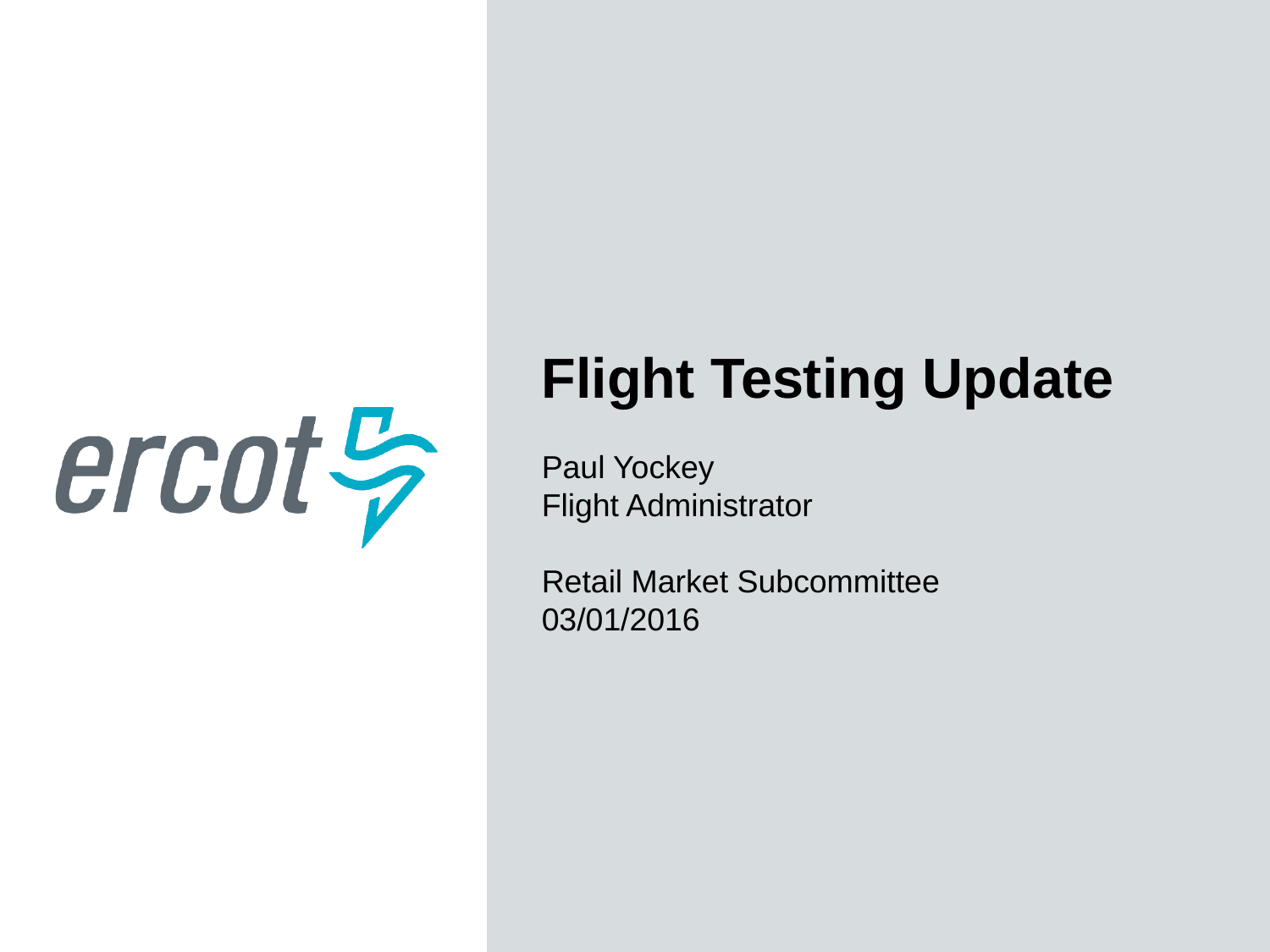

Flight Testing Update

Paul Yockey
Flight Administrator

Retail Market Subcommittee
03/01/2016